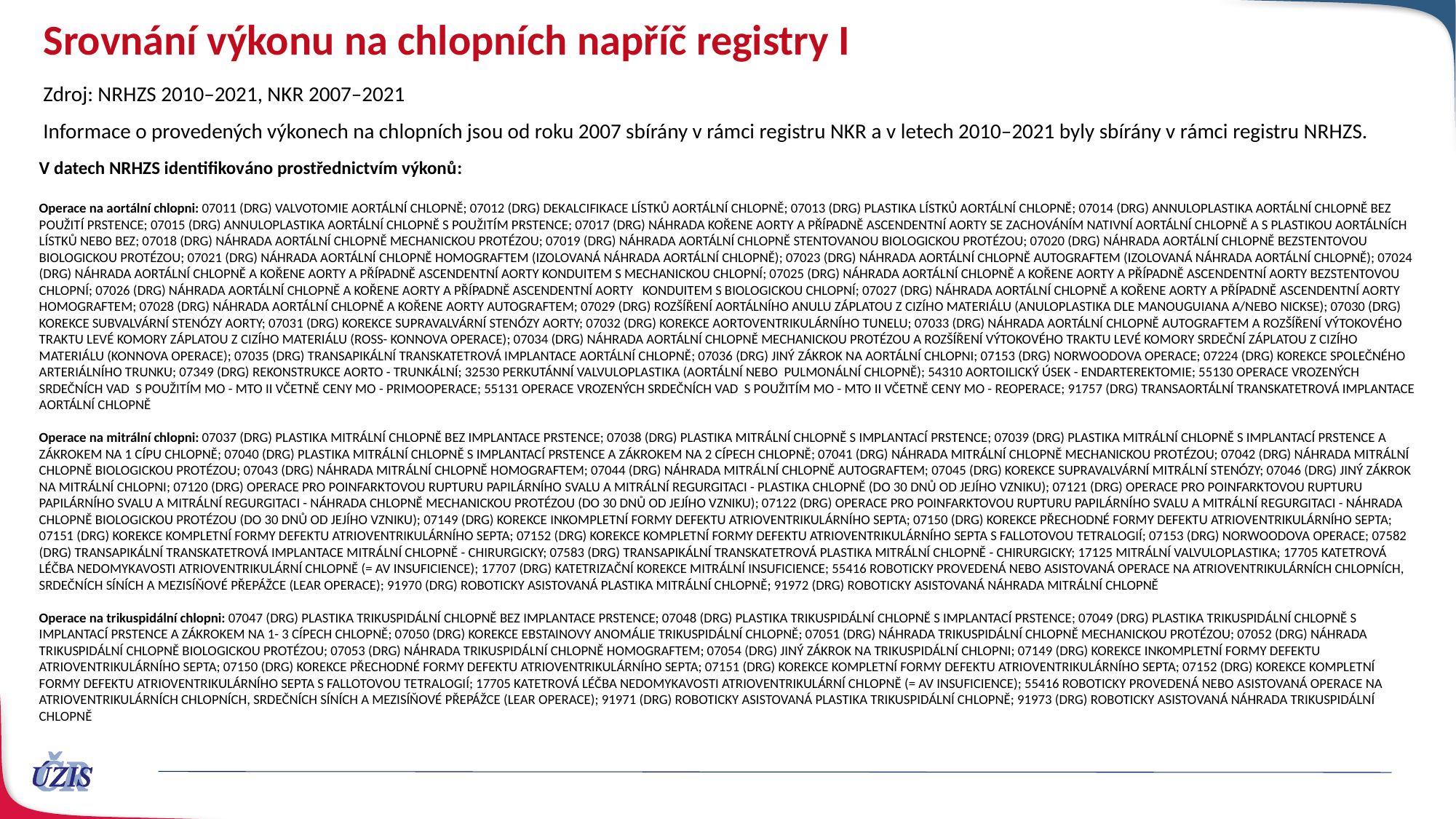

Srovnání výkonu na chlopních napříč registry I
Zdroj: NRHZS 2010–2021, NKR 2007–2021
Informace o provedených výkonech na chlopních jsou od roku 2007 sbírány v rámci registru NKR a v letech 2010–2021 byly sbírány v rámci registru NRHZS.
V datech NRHZS identifikováno prostřednictvím výkonů:

Operace na aortální chlopni: 07011 (DRG) VALVOTOMIE AORTÁLNÍ CHLOPNĚ; 07012 (DRG) DEKALCIFIKACE LÍSTKŮ AORTÁLNÍ CHLOPNĚ; 07013 (DRG) PLASTIKA LÍSTKŮ AORTÁLNÍ CHLOPNĚ; 07014 (DRG) ANNULOPLASTIKA AORTÁLNÍ CHLOPNĚ BEZ POUŽITÍ PRSTENCE; 07015 (DRG) ANNULOPLASTIKA AORTÁLNÍ CHLOPNĚ S POUŽITÍM PRSTENCE; 07017 (DRG) NÁHRADA KOŘENE AORTY A PŘÍPADNĚ ASCENDENTNÍ AORTY SE ZACHOVÁNÍM NATIVNÍ AORTÁLNÍ CHLOPNĚ A S PLASTIKOU AORTÁLNÍCH LÍSTKŮ NEBO BEZ; 07018 (DRG) NÁHRADA AORTÁLNÍ CHLOPNĚ MECHANICKOU PROTÉZOU; 07019 (DRG) NÁHRADA AORTÁLNÍ CHLOPNĚ STENTOVANOU BIOLOGICKOU PROTÉZOU; 07020 (DRG) NÁHRADA AORTÁLNÍ CHLOPNĚ BEZSTENTOVOU BIOLOGICKOU PROTÉZOU; 07021 (DRG) NÁHRADA AORTÁLNÍ CHLOPNĚ HOMOGRAFTEM (IZOLOVANÁ NÁHRADA AORTÁLNÍ CHLOPNĚ); 07023 (DRG) NÁHRADA AORTÁLNÍ CHLOPNĚ AUTOGRAFTEM (IZOLOVANÁ NÁHRADA AORTÁLNÍ CHLOPNĚ); 07024 (DRG) NÁHRADA AORTÁLNÍ CHLOPNĚ A KOŘENE AORTY A PŘÍPADNĚ ASCENDENTNÍ AORTY KONDUITEM S MECHANICKOU CHLOPNÍ; 07025 (DRG) NÁHRADA AORTÁLNÍ CHLOPNĚ A KOŘENE AORTY A PŘÍPADNĚ ASCENDENTNÍ AORTY BEZSTENTOVOU CHLOPNÍ; 07026 (DRG) NÁHRADA AORTÁLNÍ CHLOPNĚ A KOŘENE AORTY A PŘÍPADNĚ ASCENDENTNÍ AORTY   KONDUITEM S BIOLOGICKOU CHLOPNÍ; 07027 (DRG) NÁHRADA AORTÁLNÍ CHLOPNĚ A KOŘENE AORTY A PŘÍPADNĚ ASCENDENTNÍ AORTY HOMOGRAFTEM; 07028 (DRG) NÁHRADA AORTÁLNÍ CHLOPNĚ A KOŘENE AORTY AUTOGRAFTEM; 07029 (DRG) ROZŠÍŘENÍ AORTÁLNÍHO ANULU ZÁPLATOU Z CIZÍHO MATERIÁLU (ANULOPLASTIKA DLE MANOUGUIANA A/NEBO NICKSE); 07030 (DRG) KOREKCE SUBVALVÁRNÍ STENÓZY AORTY; 07031 (DRG) KOREKCE SUPRAVALVÁRNÍ STENÓZY AORTY; 07032 (DRG) KOREKCE AORTOVENTRIKULÁRNÍHO TUNELU; 07033 (DRG) NÁHRADA AORTÁLNÍ CHLOPNĚ AUTOGRAFTEM A ROZŠÍŘENÍ VÝTOKOVÉHO TRAKTU LEVÉ KOMORY ZÁPLATOU Z CIZÍHO MATERIÁLU (ROSS- KONNOVA OPERACE); 07034 (DRG) NÁHRADA AORTÁLNÍ CHLOPNĚ MECHANICKOU PROTÉZOU A ROZŠÍŘENÍ VÝTOKOVÉHO TRAKTU LEVÉ KOMORY SRDEČNÍ ZÁPLATOU Z CIZÍHO MATERIÁLU (KONNOVA OPERACE); 07035 (DRG) TRANSAPIKÁLNÍ TRANSKATETROVÁ IMPLANTACE AORTÁLNÍ CHLOPNĚ; 07036 (DRG) JINÝ ZÁKROK NA AORTÁLNÍ CHLOPNI; 07153 (DRG) NORWOODOVA OPERACE; 07224 (DRG) KOREKCE SPOLEČNÉHO ARTERIÁLNÍHO TRUNKU; 07349 (DRG) REKONSTRUKCE AORTO - TRUNKÁLNÍ; 32530 PERKUTÁNNÍ VALVULOPLASTIKA (AORTÁLNÍ NEBO  PULMONÁLNÍ CHLOPNĚ); 54310 AORTOILICKÝ ÚSEK - ENDARTEREKTOMIE; 55130 OPERACE VROZENÝCH SRDEČNÍCH VAD  S POUŽITÍM MO - MTO II VČETNĚ CENY MO - PRIMOOPERACE; 55131 OPERACE VROZENÝCH SRDEČNÍCH VAD  S POUŽITÍM MO - MTO II VČETNĚ CENY MO - REOPERACE; 91757 (DRG) TRANSAORTÁLNÍ TRANSKATETROVÁ IMPLANTACE AORTÁLNÍ CHLOPNĚ

Operace na mitrální chlopni: 07037 (DRG) PLASTIKA MITRÁLNÍ CHLOPNĚ BEZ IMPLANTACE PRSTENCE; 07038 (DRG) PLASTIKA MITRÁLNÍ CHLOPNĚ S IMPLANTACÍ PRSTENCE; 07039 (DRG) PLASTIKA MITRÁLNÍ CHLOPNĚ S IMPLANTACÍ PRSTENCE A ZÁKROKEM NA 1 CÍPU CHLOPNĚ; 07040 (DRG) PLASTIKA MITRÁLNÍ CHLOPNĚ S IMPLANTACÍ PRSTENCE A ZÁKROKEM NA 2 CÍPECH CHLOPNĚ; 07041 (DRG) NÁHRADA MITRÁLNÍ CHLOPNĚ MECHANICKOU PROTÉZOU; 07042 (DRG) NÁHRADA MITRÁLNÍ CHLOPNĚ BIOLOGICKOU PROTÉZOU; 07043 (DRG) NÁHRADA MITRÁLNÍ CHLOPNĚ HOMOGRAFTEM; 07044 (DRG) NÁHRADA MITRÁLNÍ CHLOPNĚ AUTOGRAFTEM; 07045 (DRG) KOREKCE SUPRAVALVÁRNÍ MITRÁLNÍ STENÓZY; 07046 (DRG) JINÝ ZÁKROK NA MITRÁLNÍ CHLOPNI; 07120 (DRG) OPERACE PRO POINFARKTOVOU RUPTURU PAPILÁRNÍHO SVALU A MITRÁLNÍ REGURGITACI - PLASTIKA CHLOPNĚ (DO 30 DNŮ OD JEJÍHO VZNIKU); 07121 (DRG) OPERACE PRO POINFARKTOVOU RUPTURU PAPILÁRNÍHO SVALU A MITRÁLNÍ REGURGITACI - NÁHRADA CHLOPNĚ MECHANICKOU PROTÉZOU (DO 30 DNŮ OD JEJÍHO VZNIKU); 07122 (DRG) OPERACE PRO POINFARKTOVOU RUPTURU PAPILÁRNÍHO SVALU A MITRÁLNÍ REGURGITACI - NÁHRADA CHLOPNĚ BIOLOGICKOU PROTÉZOU (DO 30 DNŮ OD JEJÍHO VZNIKU); 07149 (DRG) KOREKCE INKOMPLETNÍ FORMY DEFEKTU ATRIOVENTRIKULÁRNÍHO SEPTA; 07150 (DRG) KOREKCE PŘECHODNÉ FORMY DEFEKTU ATRIOVENTRIKULÁRNÍHO SEPTA; 07151 (DRG) KOREKCE KOMPLETNÍ FORMY DEFEKTU ATRIOVENTRIKULÁRNÍHO SEPTA; 07152 (DRG) KOREKCE KOMPLETNÍ FORMY DEFEKTU ATRIOVENTRIKULÁRNÍHO SEPTA S FALLOTOVOU TETRALOGIÍ; 07153 (DRG) NORWOODOVA OPERACE; 07582 (DRG) TRANSAPIKÁLNÍ TRANSKATETROVÁ IMPLANTACE MITRÁLNÍ CHLOPNĚ - CHIRURGICKY; 07583 (DRG) TRANSAPIKÁLNÍ TRANSKATETROVÁ PLASTIKA MITRÁLNÍ CHLOPNĚ - CHIRURGICKY; 17125 MITRÁLNÍ VALVULOPLASTIKA; 17705 KATETROVÁ LÉČBA NEDOMYKAVOSTI ATRIOVENTRIKULÁRNÍ CHLOPNĚ (= AV INSUFICIENCE); 17707 (DRG) KATETRIZAČNÍ KOREKCE MITRÁLNÍ INSUFICIENCE; 55416 ROBOTICKY PROVEDENÁ NEBO ASISTOVANÁ OPERACE NA ATRIOVENTRIKULÁRNÍCH CHLOPNÍCH, SRDEČNÍCH SÍNÍCH A MEZISÍŇOVÉ PŘEPÁŽCE (LEAR OPERACE); 91970 (DRG) ROBOTICKY ASISTOVANÁ PLASTIKA MITRÁLNÍ CHLOPNĚ; 91972 (DRG) ROBOTICKY ASISTOVANÁ NÁHRADA MITRÁLNÍ CHLOPNĚ

Operace na trikuspidální chlopni: 07047 (DRG) PLASTIKA TRIKUSPIDÁLNÍ CHLOPNĚ BEZ IMPLANTACE PRSTENCE; 07048 (DRG) PLASTIKA TRIKUSPIDÁLNÍ CHLOPNĚ S IMPLANTACÍ PRSTENCE; 07049 (DRG) PLASTIKA TRIKUSPIDÁLNÍ CHLOPNĚ S IMPLANTACÍ PRSTENCE A ZÁKROKEM NA 1- 3 CÍPECH CHLOPNĚ; 07050 (DRG) KOREKCE EBSTAINOVY ANOMÁLIE TRIKUSPIDÁLNÍ CHLOPNĚ; 07051 (DRG) NÁHRADA TRIKUSPIDÁLNÍ CHLOPNĚ MECHANICKOU PROTÉZOU; 07052 (DRG) NÁHRADA TRIKUSPIDÁLNÍ CHLOPNĚ BIOLOGICKOU PROTÉZOU; 07053 (DRG) NÁHRADA TRIKUSPIDÁLNÍ CHLOPNĚ HOMOGRAFTEM; 07054 (DRG) JINÝ ZÁKROK NA TRIKUSPIDÁLNÍ CHLOPNI; 07149 (DRG) KOREKCE INKOMPLETNÍ FORMY DEFEKTU ATRIOVENTRIKULÁRNÍHO SEPTA; 07150 (DRG) KOREKCE PŘECHODNÉ FORMY DEFEKTU ATRIOVENTRIKULÁRNÍHO SEPTA; 07151 (DRG) KOREKCE KOMPLETNÍ FORMY DEFEKTU ATRIOVENTRIKULÁRNÍHO SEPTA; 07152 (DRG) KOREKCE KOMPLETNÍ FORMY DEFEKTU ATRIOVENTRIKULÁRNÍHO SEPTA S FALLOTOVOU TETRALOGIÍ; 17705 KATETROVÁ LÉČBA NEDOMYKAVOSTI ATRIOVENTRIKULÁRNÍ CHLOPNĚ (= AV INSUFICIENCE); 55416 ROBOTICKY PROVEDENÁ NEBO ASISTOVANÁ OPERACE NA ATRIOVENTRIKULÁRNÍCH CHLOPNÍCH, SRDEČNÍCH SÍNÍCH A MEZISÍŇOVÉ PŘEPÁŽCE (LEAR OPERACE); 91971 (DRG) ROBOTICKY ASISTOVANÁ PLASTIKA TRIKUSPIDÁLNÍ CHLOPNĚ; 91973 (DRG) ROBOTICKY ASISTOVANÁ NÁHRADA TRIKUSPIDÁLNÍ CHLOPNĚ